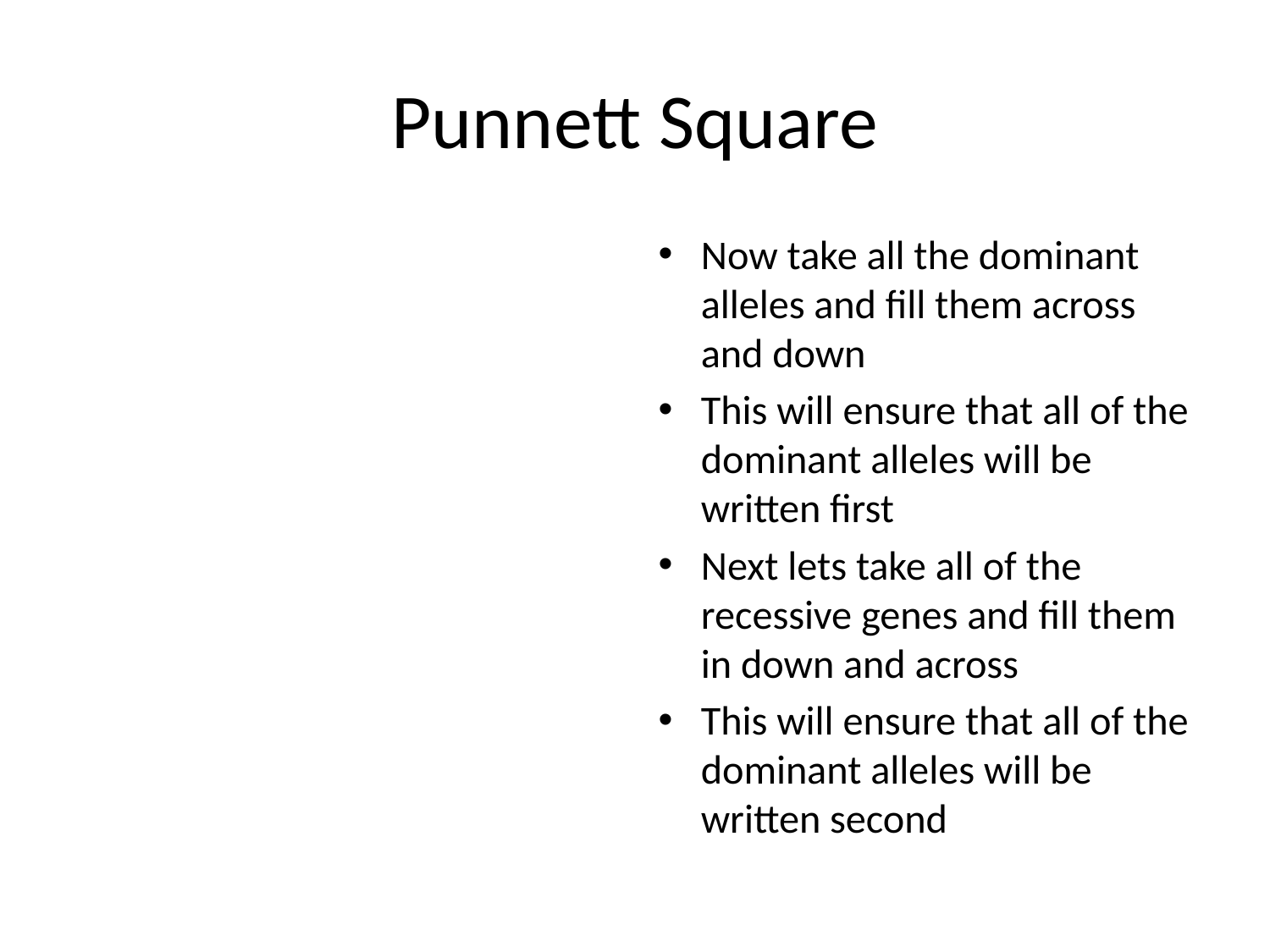

# Punnett Square
Now take all the dominant alleles and fill them across and down
This will ensure that all of the dominant alleles will be written first
Next lets take all of the recessive genes and fill them in down and across
This will ensure that all of the dominant alleles will be written second